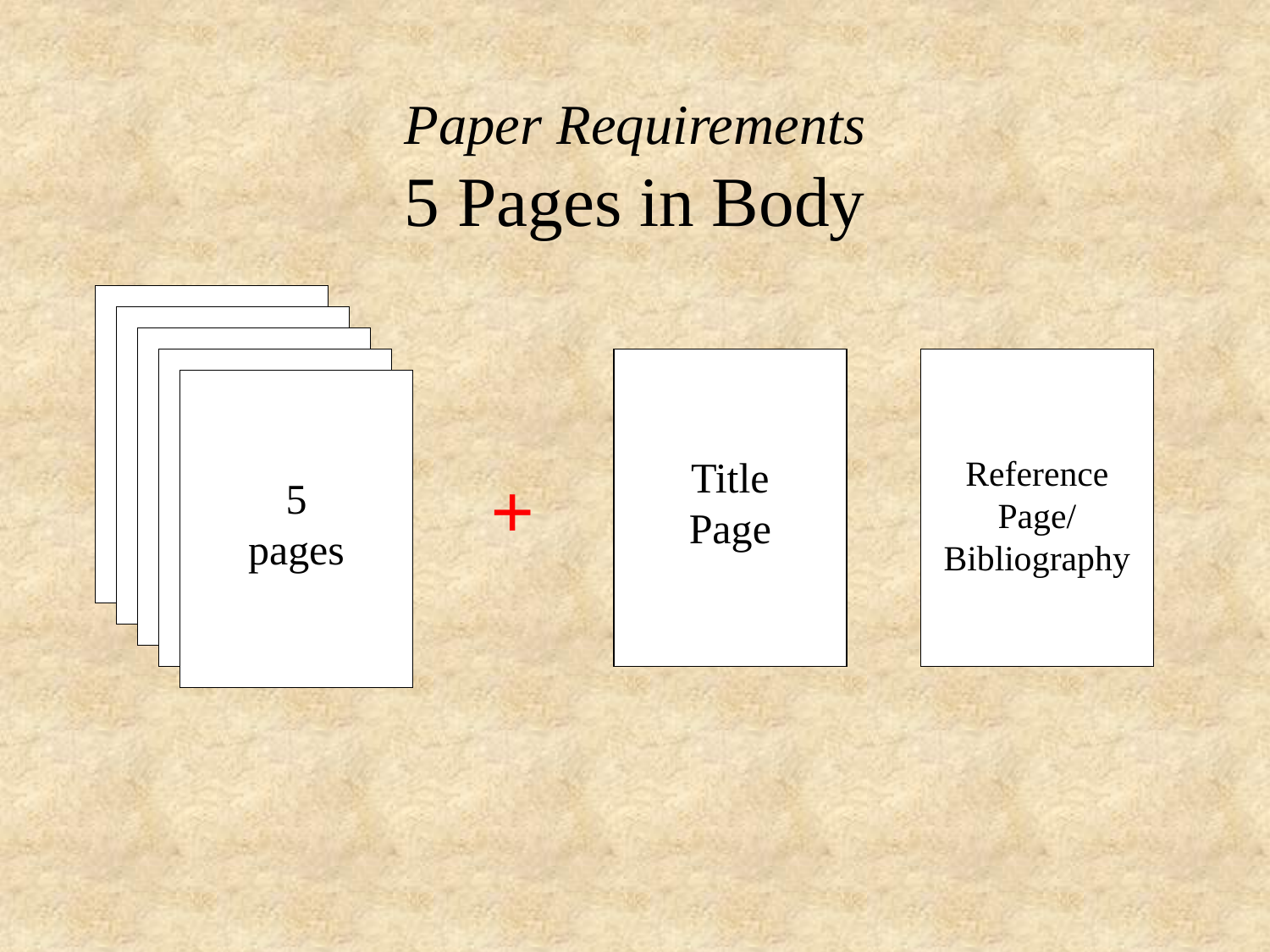

# Paper Requirements 5 Pages in Body

Title Page
Reference Page/
Bibliography
+
5 pages